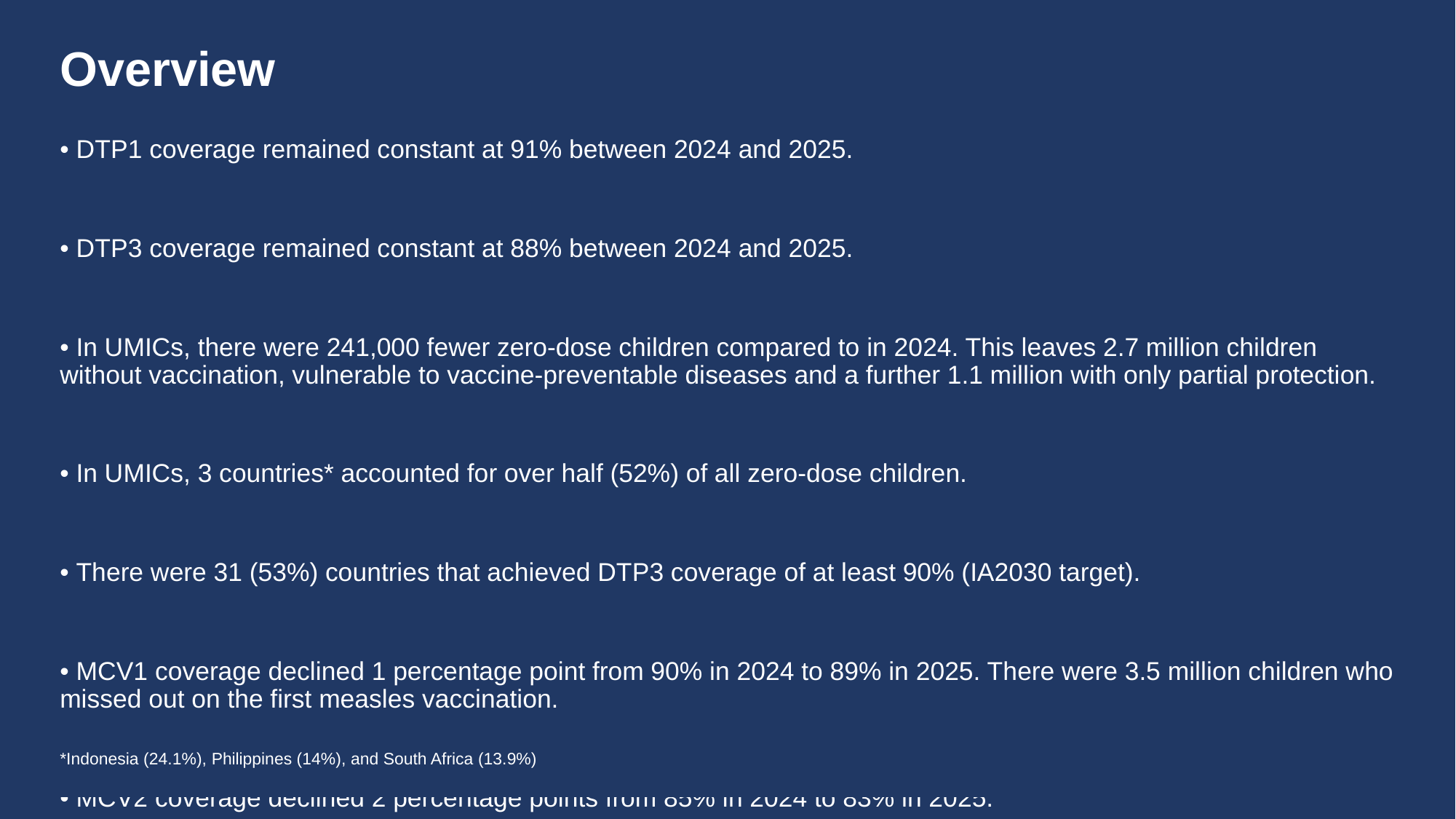

# Overview
• DTP1 coverage remained constant at 91% between 2024 and 2025.

• DTP3 coverage remained constant at 88% between 2024 and 2025.

• In UMICs, there were 241,000 fewer zero-dose children compared to in 2024. This leaves 2.7 million children without vaccination, vulnerable to vaccine-preventable diseases and a further 1.1 million with only partial protection.

• In UMICs, 3 countries* accounted for over half (52%) of all zero-dose children.

• There were 31 (53%) countries that achieved DTP3 coverage of at least 90% (IA2030 target).

• MCV1 coverage declined 1 percentage point from 90% in 2024 to 89% in 2025. There were 3.5 million children who missed out on the first measles vaccination.

• MCV2 coverage declined 2 percentage points from 85% in 2024 to 83% in 2025.

• Last dose coverage of HPV vaccination (HPVc) among girls increased from 28% to 30% in 2025.
*Indonesia (24.1%), Philippines (14%), and South Africa (13.9%)